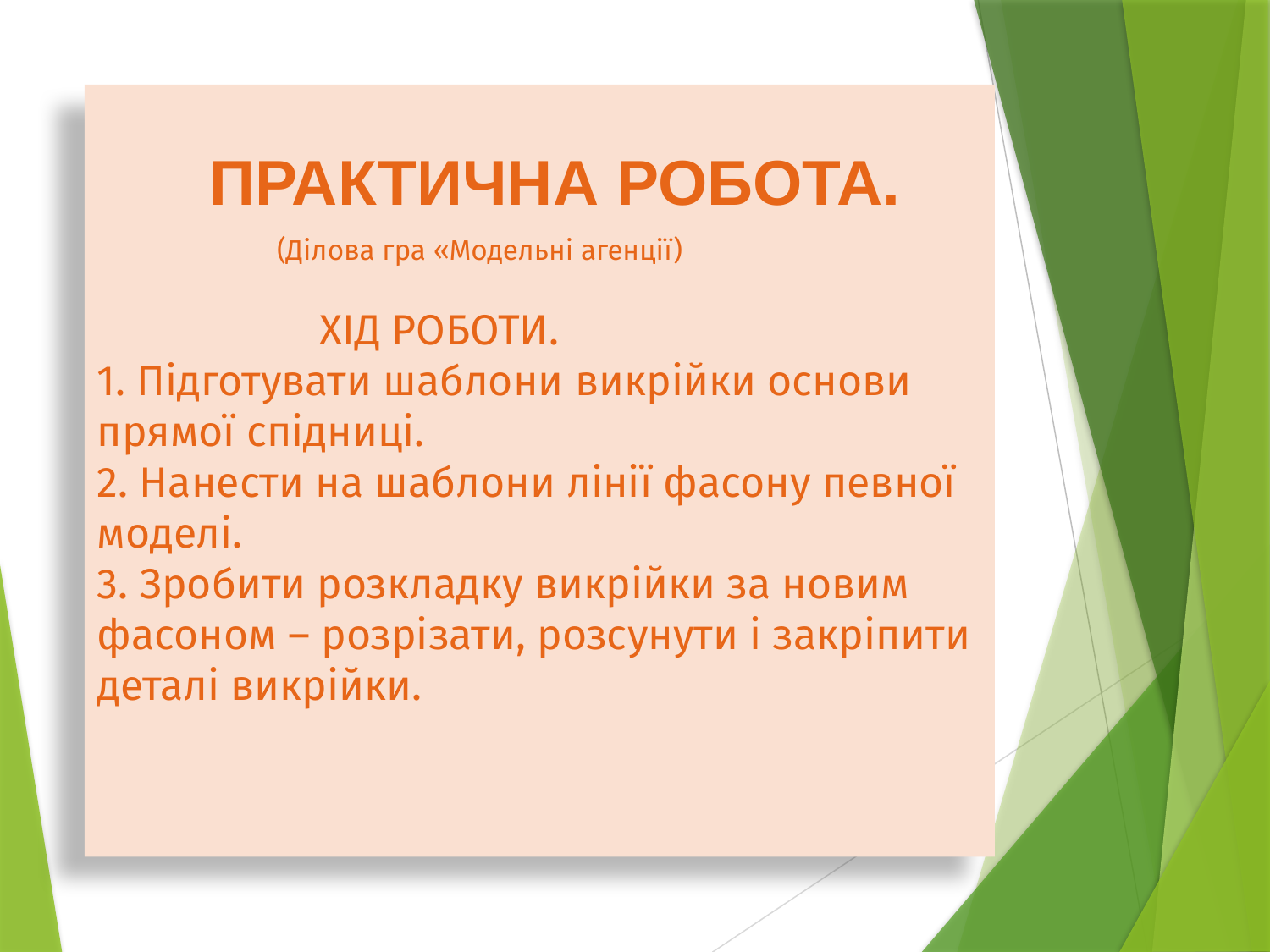

# ПРАКТИЧНА РОБОТА. (Ділова гра «Модельні агенції) ХІД РОБОТИ. 1. Підготувати шаблони викрійки основи прямої спідниці. 2. Нанести на шаблони лінії фасону певної моделі. 3. Зробити розкладку викрійки за новим фасоном – розрізати, розсунути і закріпити деталі викрійки.